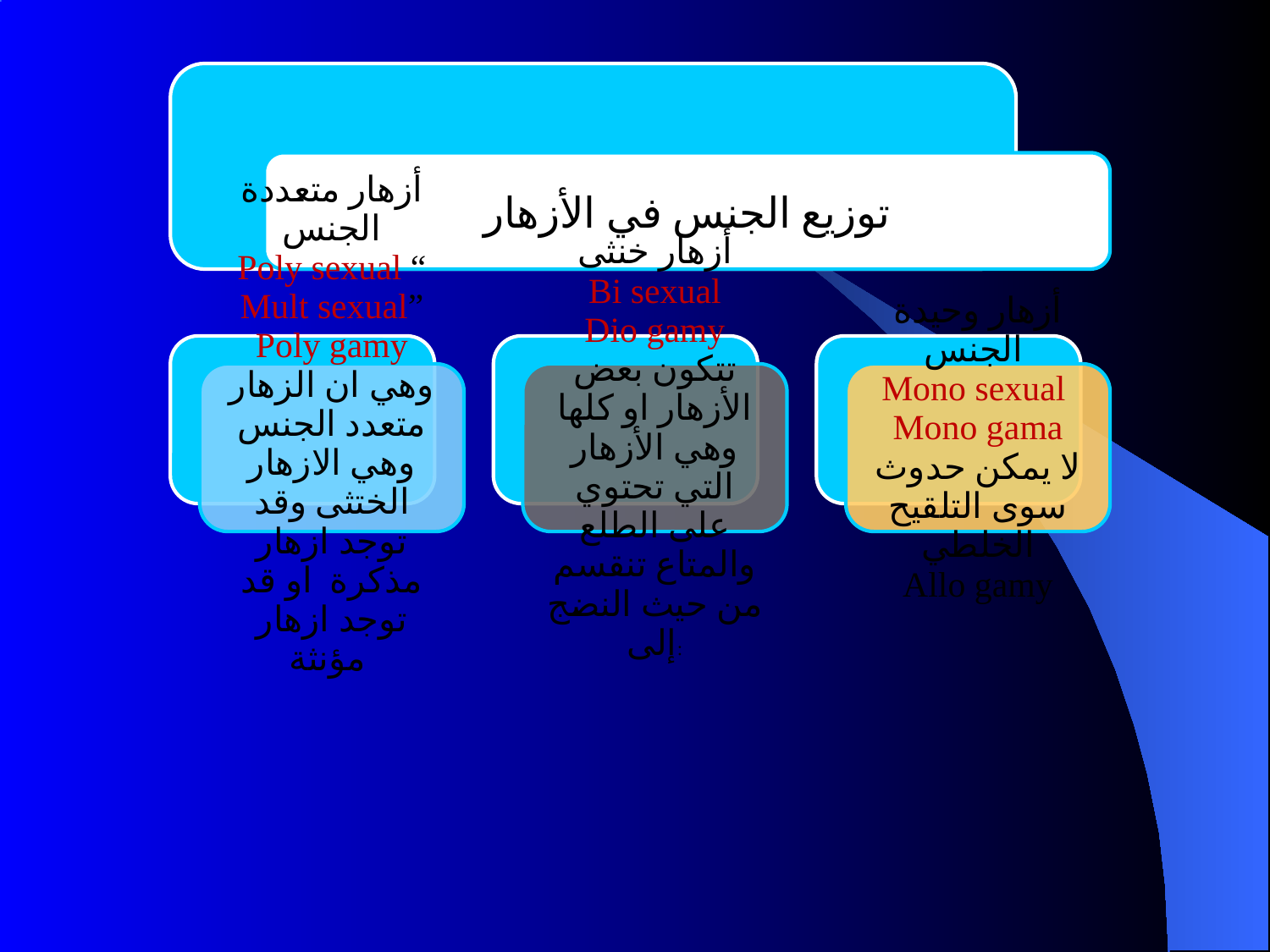

أزهار خنثى
Bi sexual
Dio gamy
أزهار وحيدة الجنس
Mono sexual
Mono gama
Allo gamy
Poly gamy